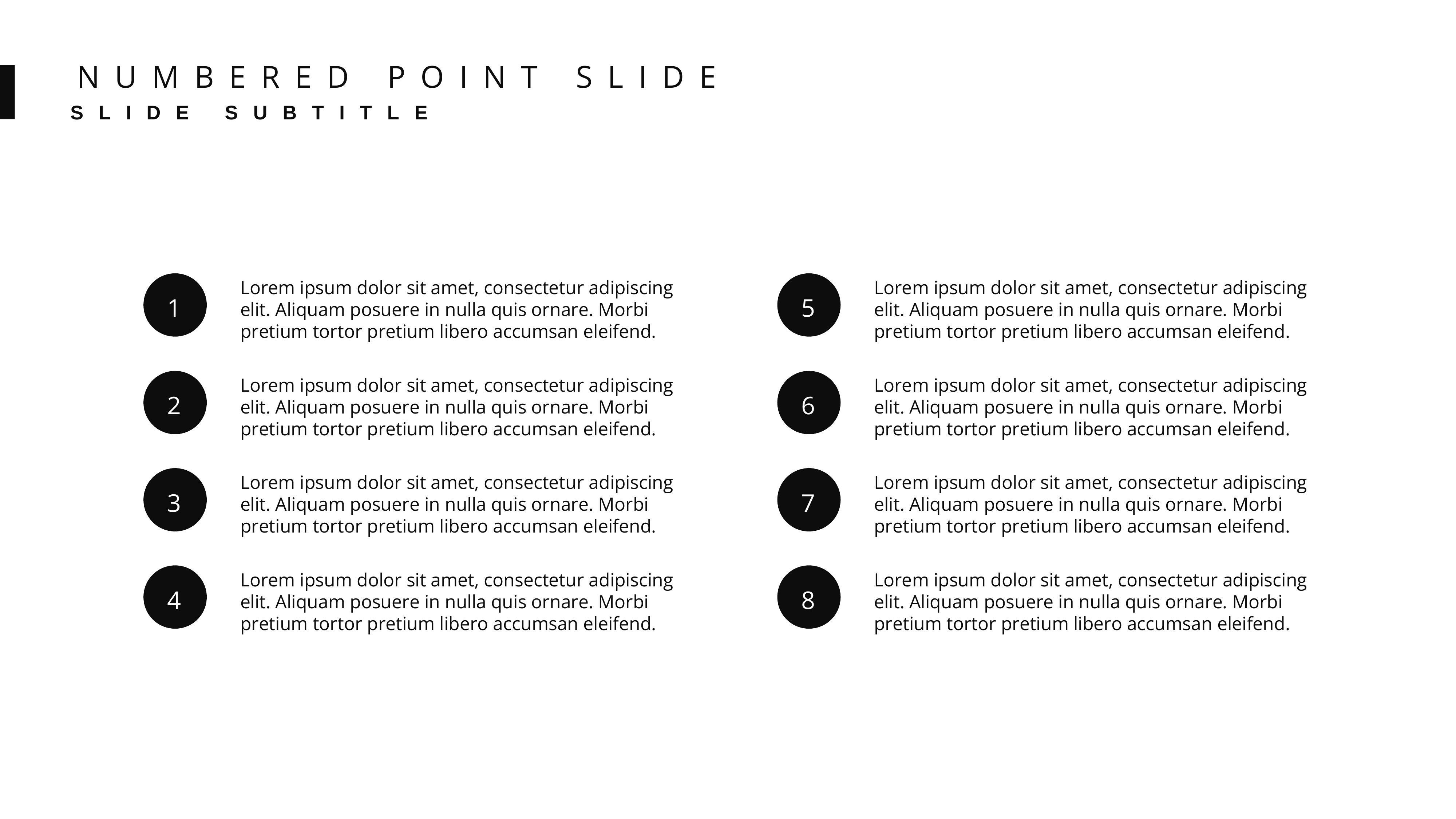

NUMBERED POINT SLIDE

SLIDE SUBTITLE

Lorem ipsum dolor sit amet, consectetur adipiscing elit. Aliquam posuere in nulla quis ornare. Morbi pretium tortor pretium libero accumsan eleifend.

Lorem ipsum dolor sit amet, consectetur adipiscing elit. Aliquam posuere in nulla quis ornare. Morbi pretium tortor pretium libero accumsan eleifend.
1
5

Lorem ipsum dolor sit amet, consectetur adipiscing elit. Aliquam posuere in nulla quis ornare. Morbi pretium tortor pretium libero accumsan eleifend.

Lorem ipsum dolor sit amet, consectetur adipiscing elit. Aliquam posuere in nulla quis ornare. Morbi pretium tortor pretium libero accumsan eleifend.
2
6

Lorem ipsum dolor sit amet, consectetur adipiscing elit. Aliquam posuere in nulla quis ornare. Morbi pretium tortor pretium libero accumsan eleifend.

Lorem ipsum dolor sit amet, consectetur adipiscing elit. Aliquam posuere in nulla quis ornare. Morbi pretium tortor pretium libero accumsan eleifend.
3
7

Lorem ipsum dolor sit amet, consectetur adipiscing elit. Aliquam posuere in nulla quis ornare. Morbi pretium tortor pretium libero accumsan eleifend.
Lorem ipsum dolor sit amet, consectetur adipiscing elit. Aliquam posuere in nulla quis ornare. Morbi pretium tortor pretium libero accumsan eleifend.
8
4